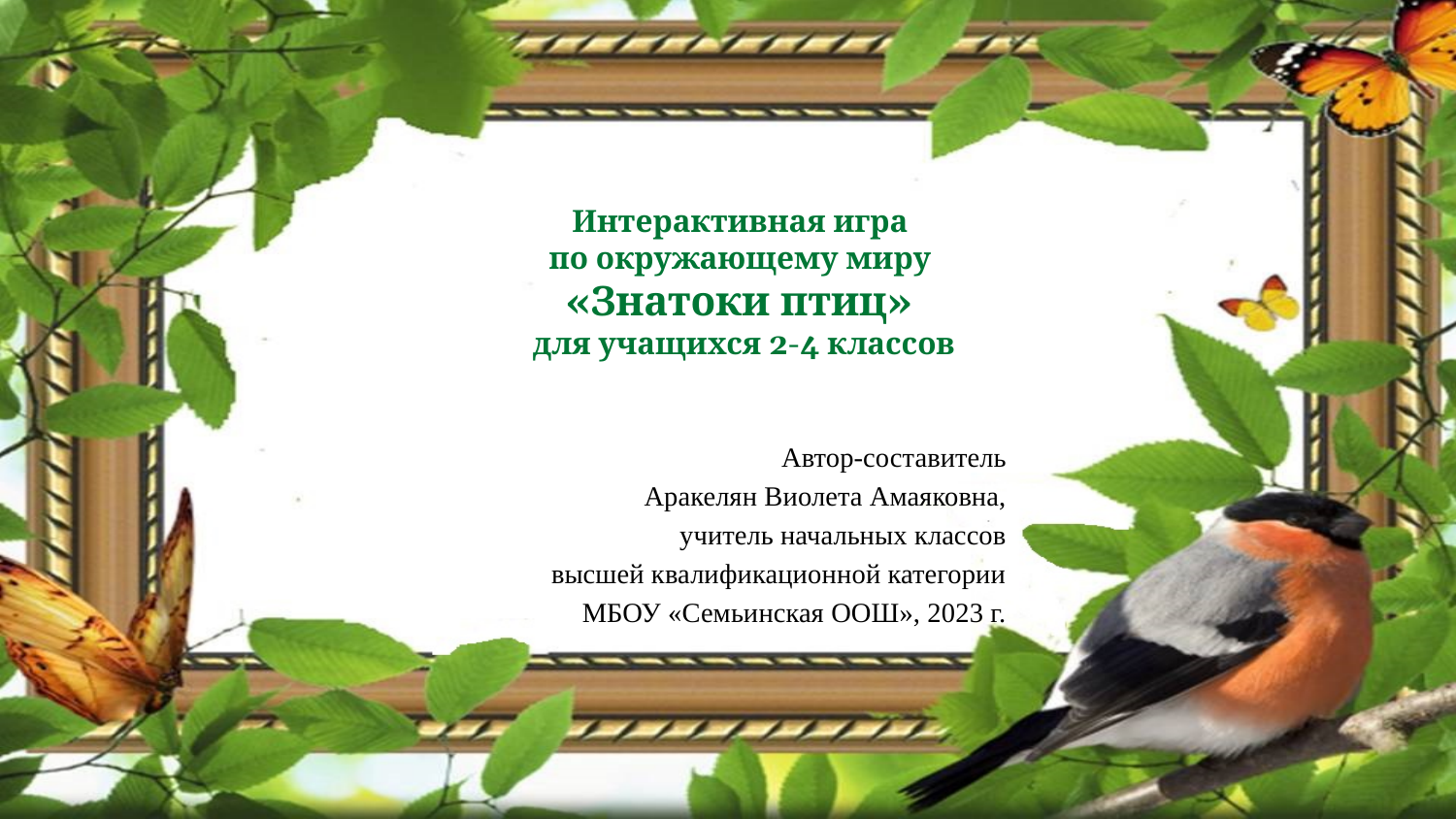

# Интерактивная игра по окружающему миру «Знатоки птиц» для учащихся 2-4 классов
Автор-составитель
Аракелян Виолета Амаяковна,
учитель начальных классов
высшей квалификационной категории
МБОУ «Семьинская ООШ», 2023 г.